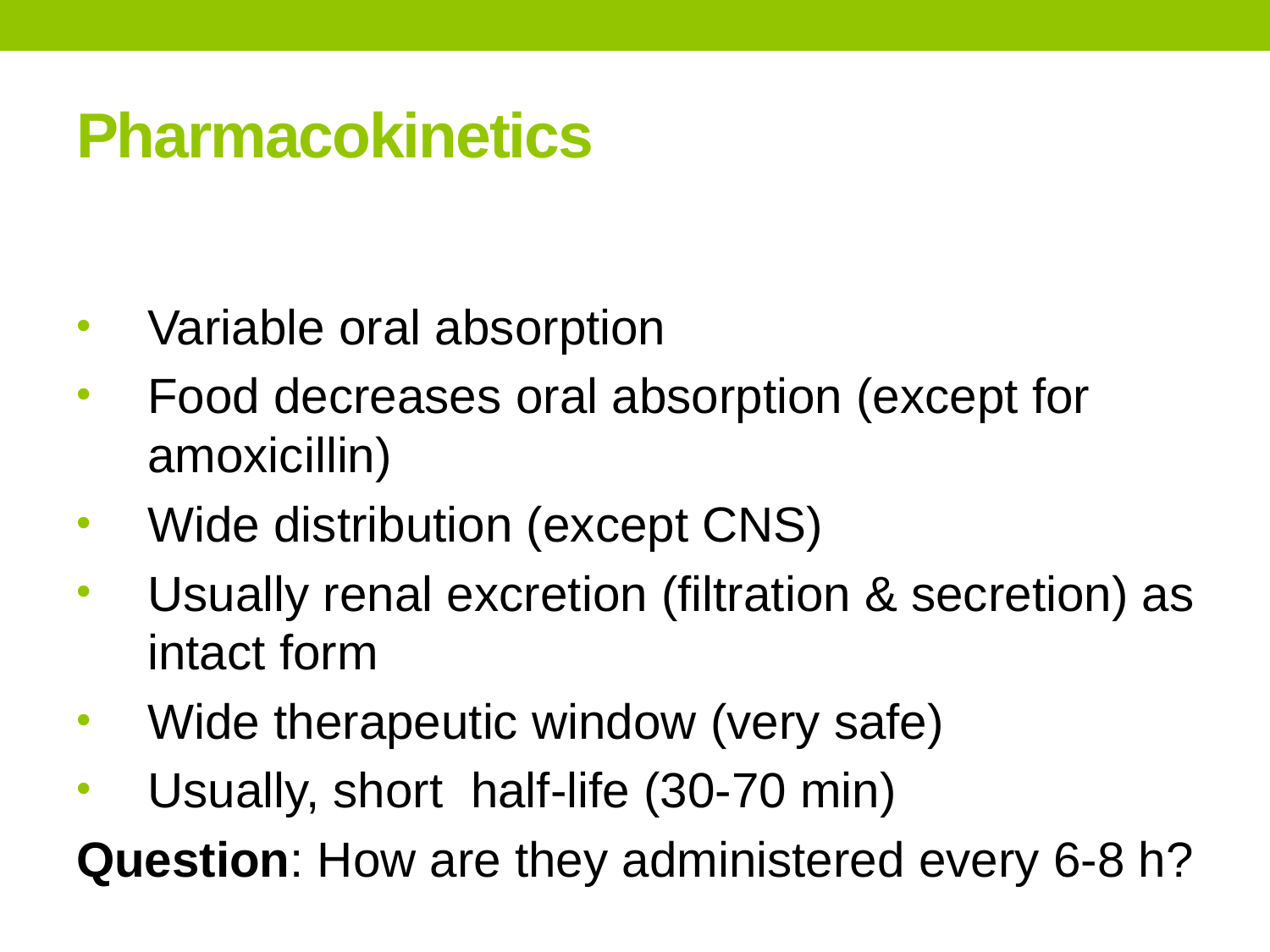

# Pharmacokinetics

Variable oral absorption
Food decreases oral absorption (except for amoxicillin)
Wide distribution (except CNS)
Usually renal excretion (filtration & secretion) as intact form
Wide therapeutic window (very safe)
Usually, short  half-life (30-70 min)
Question: How are they administered every 6-8 h?